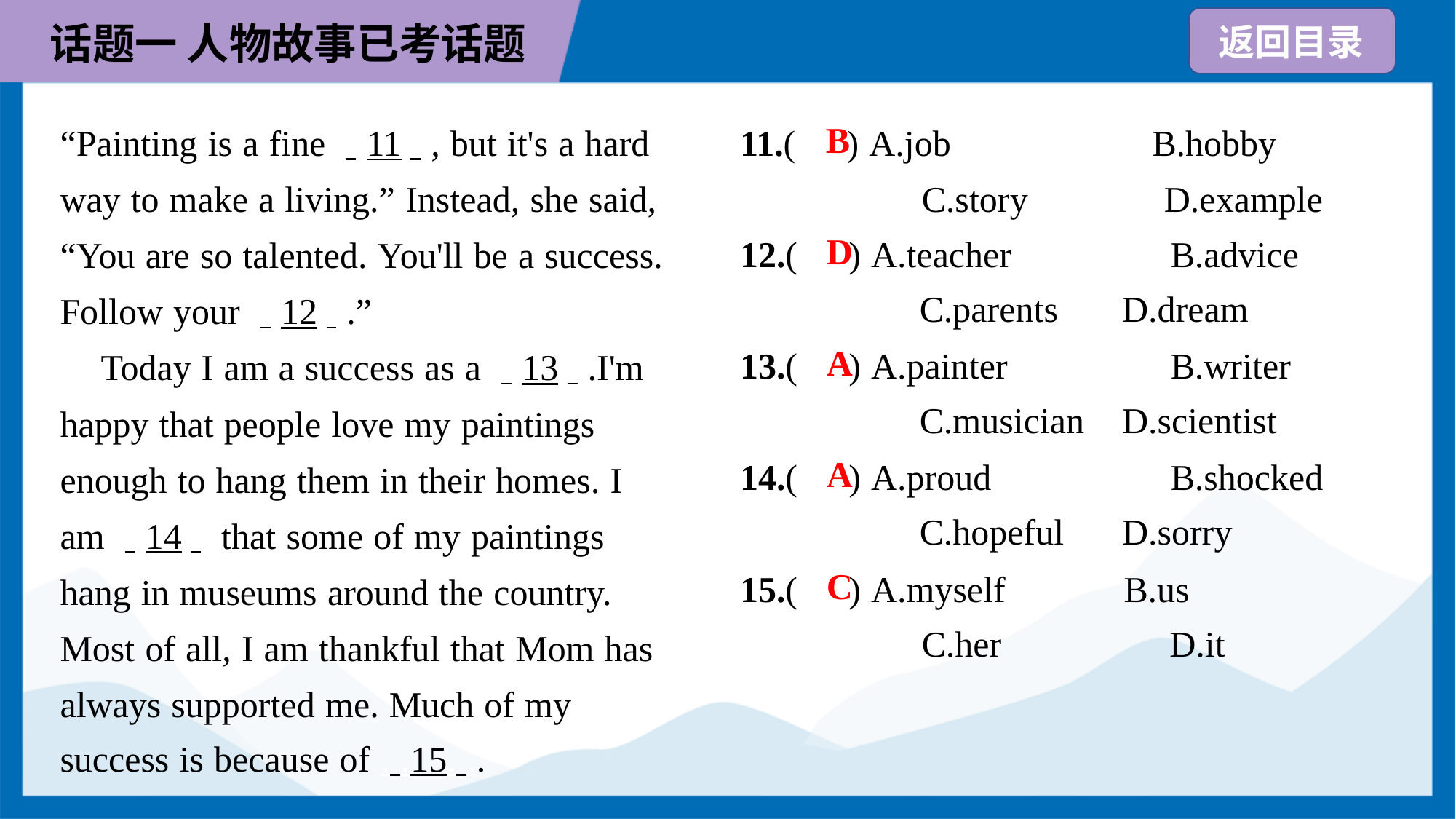

11.(     ) A.job	              B.hobby
                    C.story               D.example
“Painting is a fine . .11. ., but it's a hard
way to make a living.” Instead, she said,
“You are so talented. You'll be a success.
Follow your . .12. ..”
    Today I am a success as a . .13. ..I'm
happy that people love my paintings
enough to hang them in their homes. I
am . .14. . that some of my paintings
hang in museums around the country.
Most of all, I am thankful that Mom has
always supported me. Much of my
success is because of . .15. ..
B
12.(     ) A.teacher	B.advice
C.parents	D.dream
D
13.(     ) A.painter	B.writer
C.musician	D.scientist
A
14.(     ) A.proud	B.shocked
C.hopeful	D.sorry
A
C
15.(     ) A.myself             B.us
                    C.her	        D.it